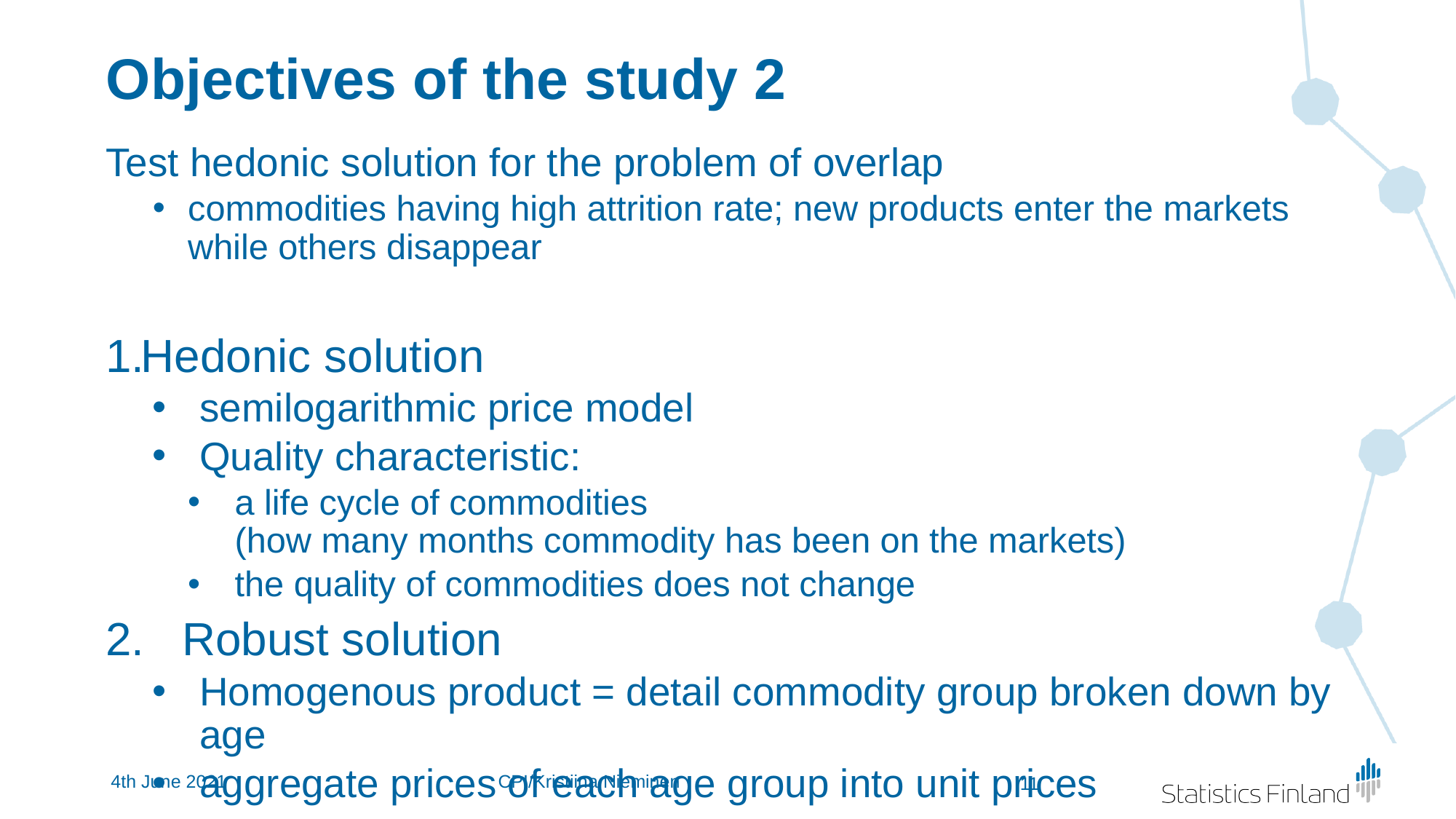

# Objectives of the study 2
Test hedonic solution for the problem of overlap
commodities having high attrition rate; new products enter the markets while others disappear

Hedonic solution
semilogarithmic price model
Quality characteristic:
a life cycle of commodities
(how many months commodity has been on the markets)
the quality of commodities does not change
Robust solution
Homogenous product = detail commodity group broken down by age
aggregate prices of each age group into unit prices

4th June 2021
CPI/Kristiina Nieminen
11